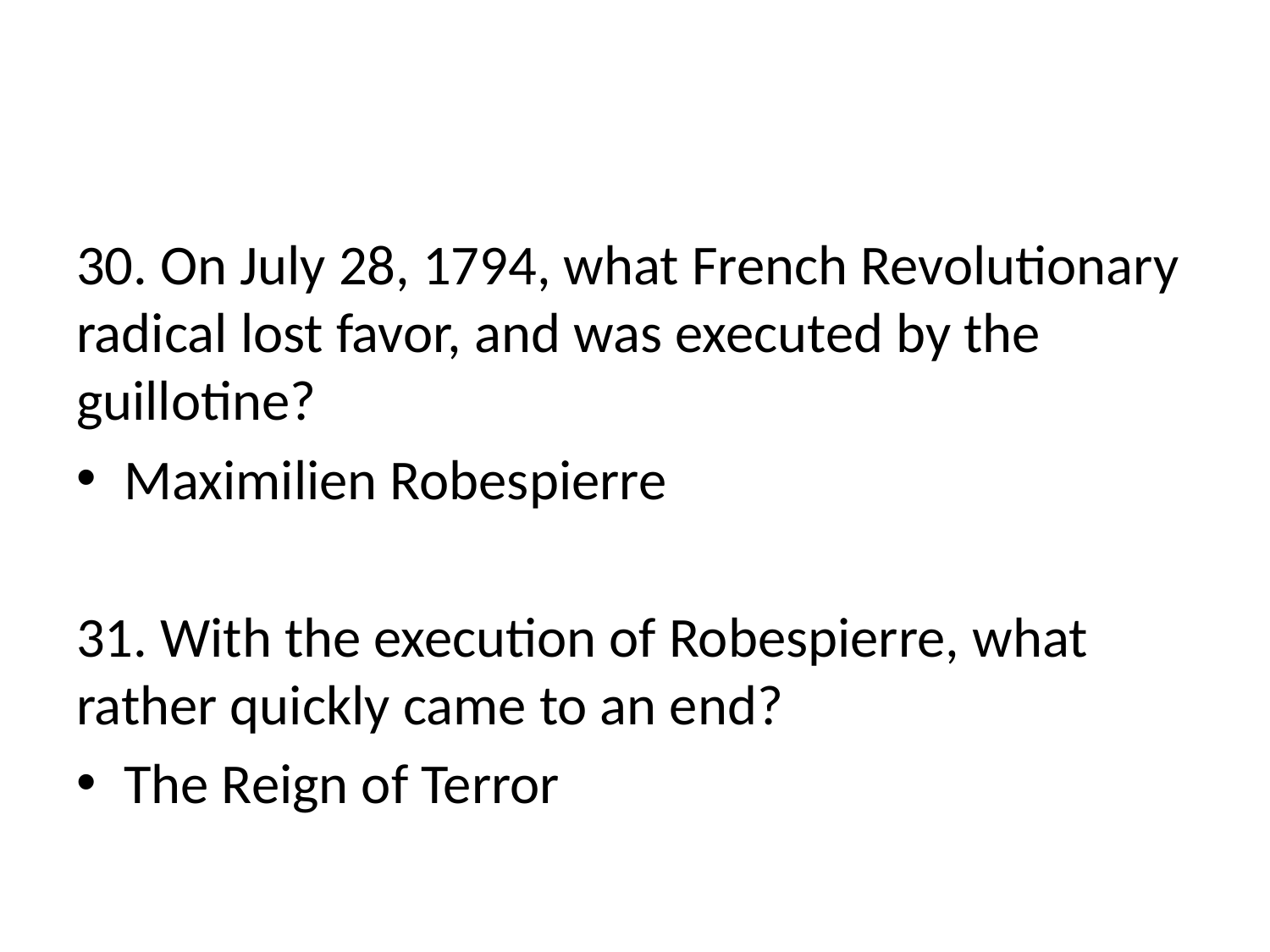

#
30. On July 28, 1794, what French Revolutionary radical lost favor, and was executed by the guillotine?
Maximilien Robespierre

31. With the execution of Robespierre, what rather quickly came to an end?
The Reign of Terror